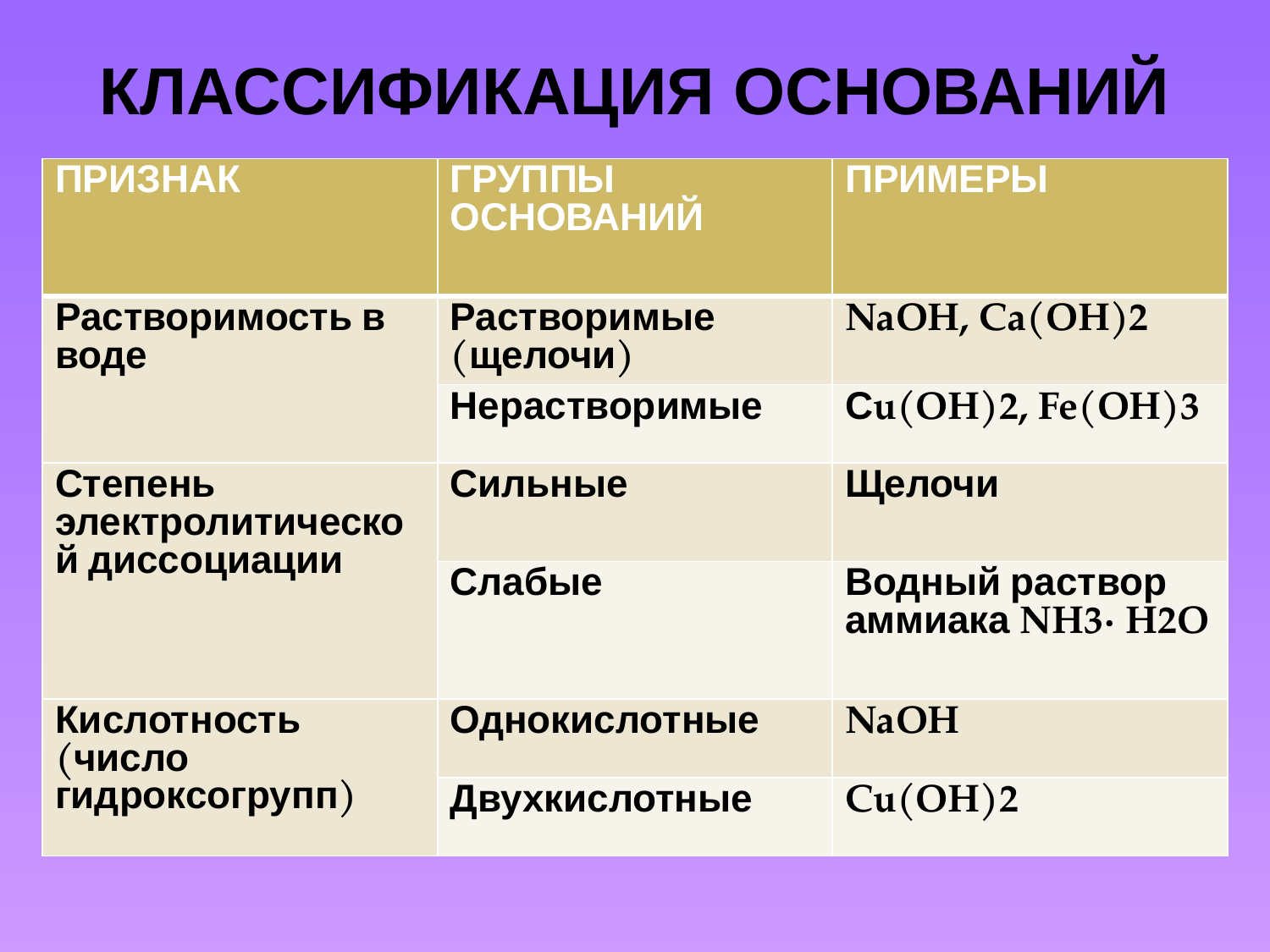

# КЛАССИФИКАЦИЯ ОСНОВАНИЙ
| ПРИЗНАК | ГРУППЫ ОСНОВАНИЙ | ПРИМЕРЫ |
| --- | --- | --- |
| Растворимость в воде | Растворимые (щелочи) | NaOH, Ca(OH)2 |
|  | Нерастворимые | Сu(OH)2, Fe(OH)3 |
| Степень электролитической диссоциации | Сильные | Щелочи |
|  | Слабые | Водный раствор аммиака NH3· H2O |
| Кислотность (число гидроксогрупп) | Однокислотные | NaOH |
|  | Двухкислотные | Cu(OH)2 |